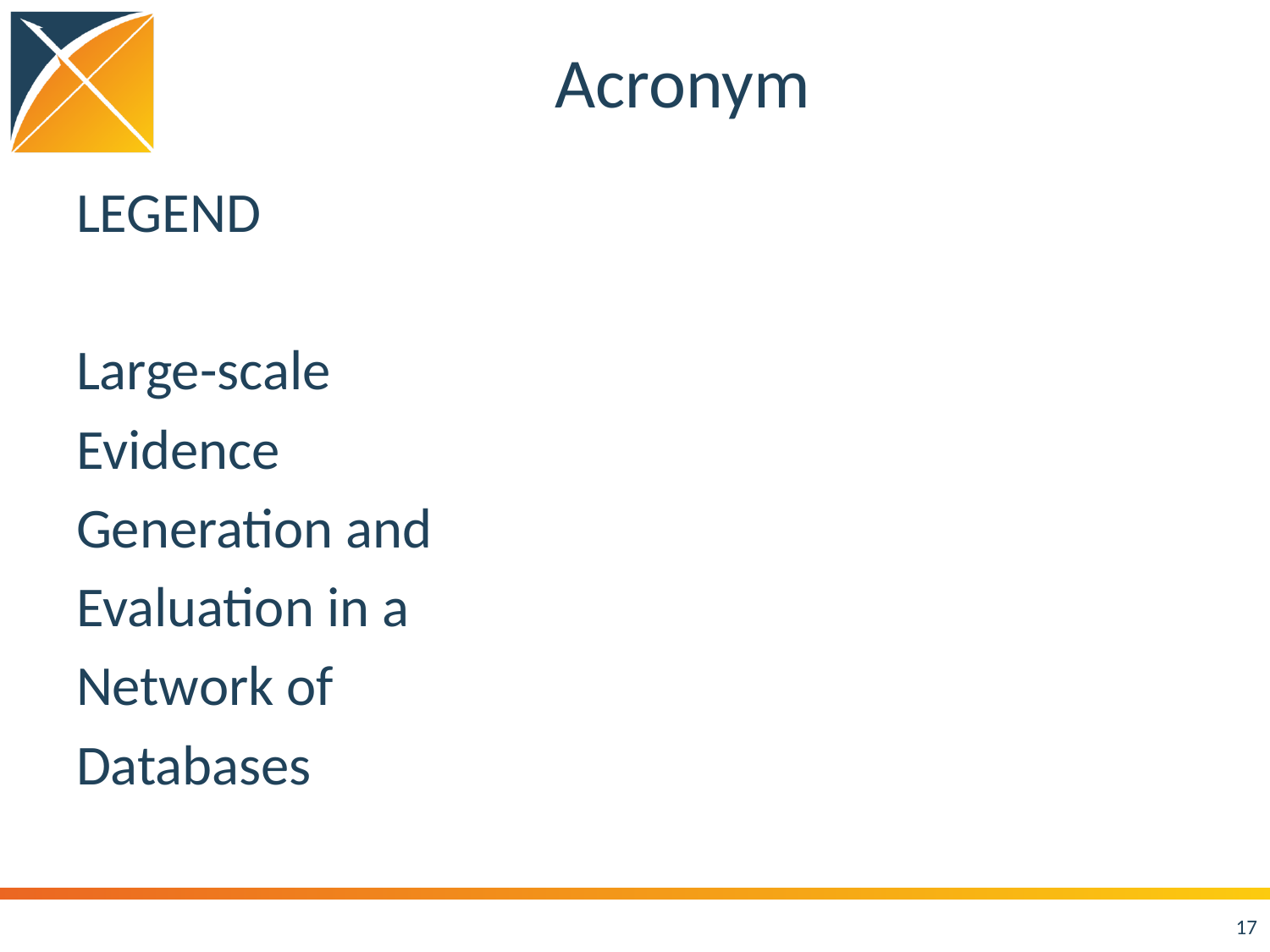

# Acronym
LEGEND

Large-scale
Evidence
Generation and
Evaluation in a
Network of
Databases
17